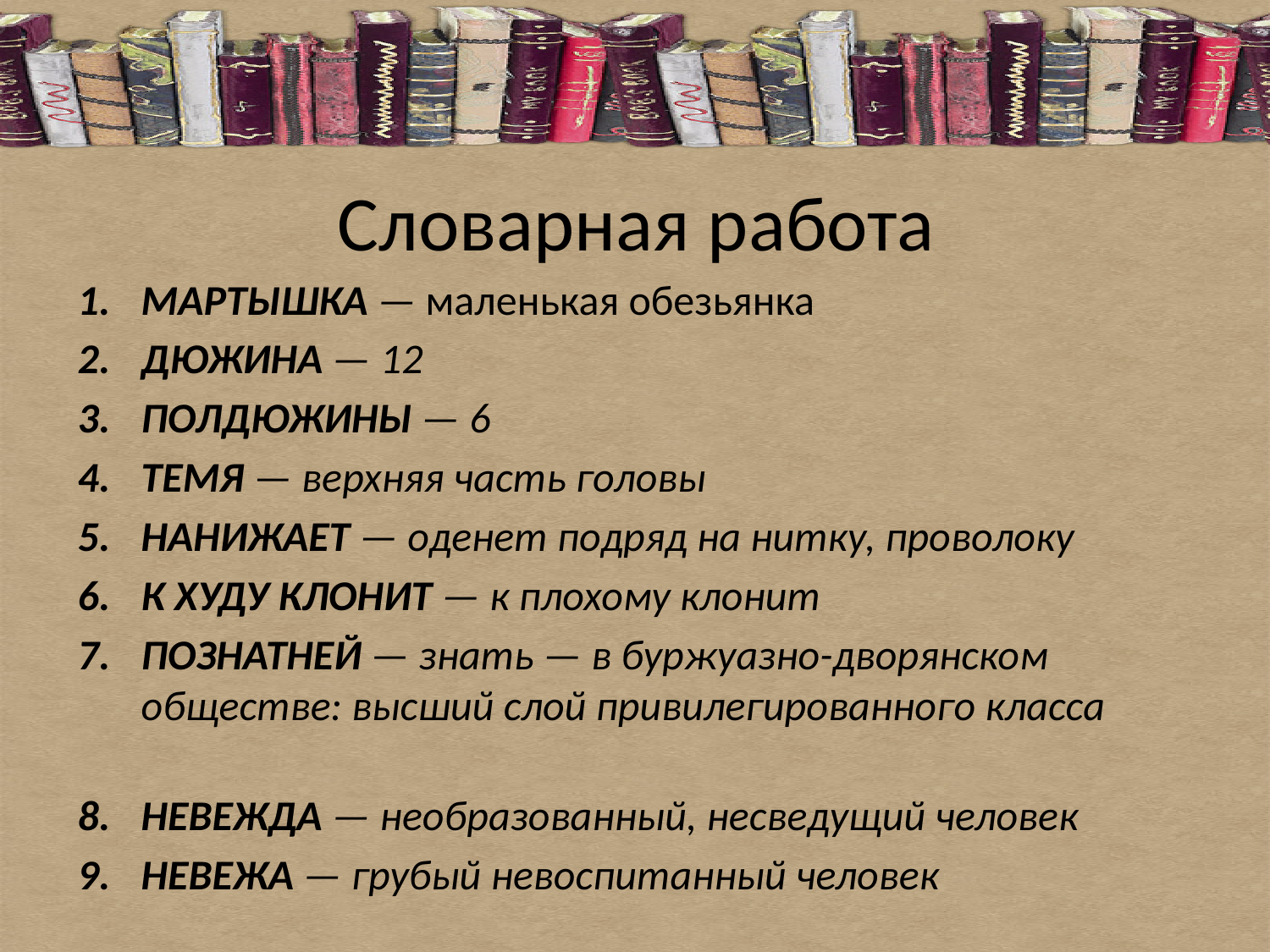

# Словарная работа
МАРТЫШКА — маленькая обезьянка
ДЮЖИНА — 12
ПОЛДЮЖИНЫ — 6
ТЕМЯ — верхняя часть головы
НАНИЖАЕТ — оденет подряд на нитку, проволоку
К ХУДУ КЛОНИТ — к плохому клонит
ПОЗНАТНЕЙ — знать — в буржуазно-дворянском обществе: высший слой привилегированного класса
НЕВЕЖДА — необразованный, несведущий человек
НЕВЕЖА — грубый невоспитанный человек